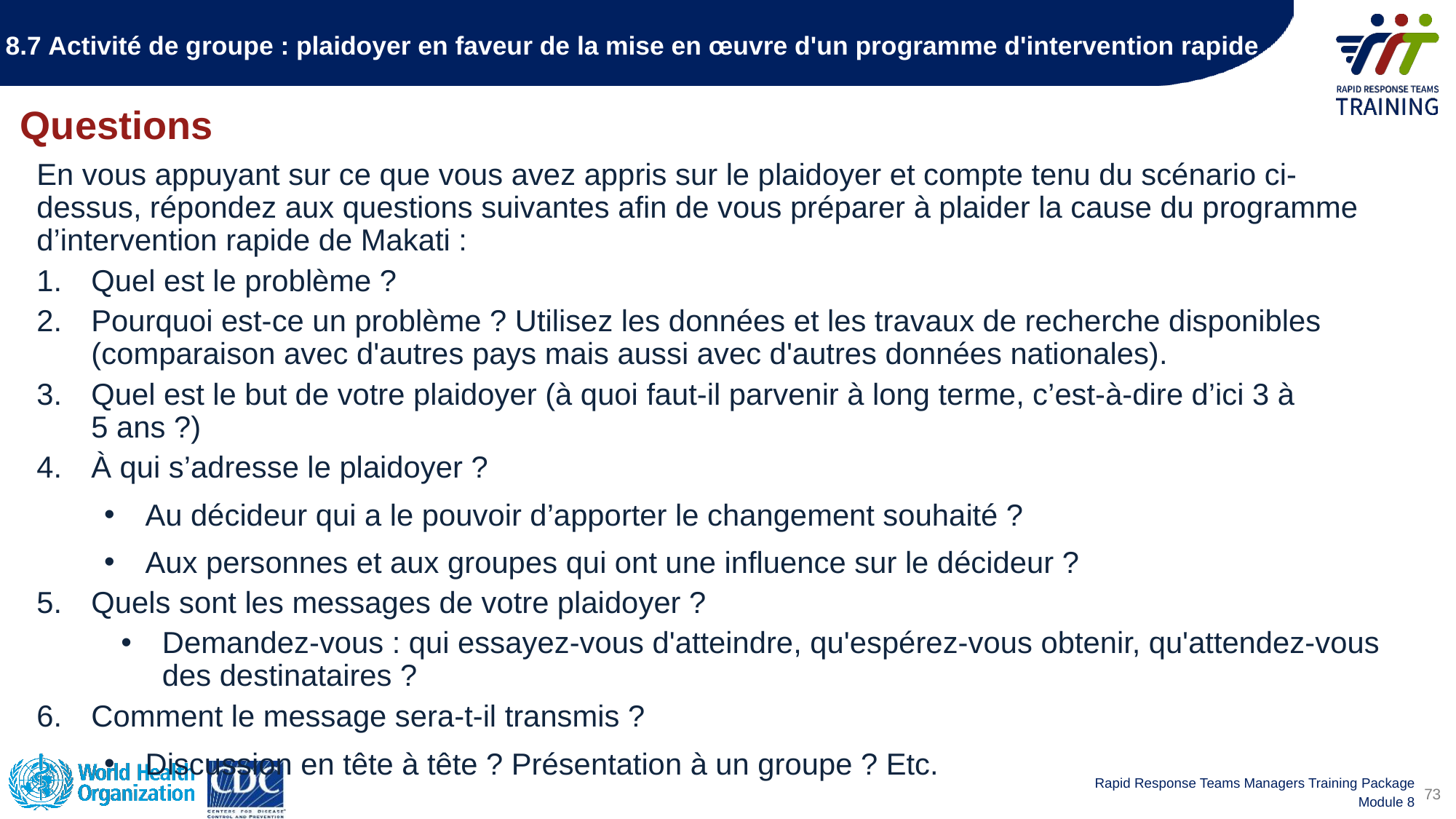

8.7 Activité de groupe : plaidoyer en faveur de la mise en œuvre d'un programme d'intervention rapide
# Questions
En vous appuyant sur ce que vous avez appris sur le plaidoyer et compte tenu du scénario ci-dessus, répondez aux questions suivantes afin de vous préparer à plaider la cause du programme d’intervention rapide de Makati :
Quel est le problème ?
Pourquoi est-ce un problème ? Utilisez les données et les travaux de recherche disponibles (comparaison avec d'autres pays mais aussi avec d'autres données nationales).
Quel est le but de votre plaidoyer (à quoi faut-il parvenir à long terme, c’est-à-dire d’ici 3 à 5 ans ?)
À qui s’adresse le plaidoyer ?
Au décideur qui a le pouvoir d’apporter le changement souhaité ?
Aux personnes et aux groupes qui ont une influence sur le décideur ?
Quels sont les messages de votre plaidoyer ?
Demandez-vous : qui essayez-vous d'atteindre, qu'espérez-vous obtenir, qu'attendez-vous des destinataires ?
Comment le message sera-t-il transmis ?
Discussion en tête à tête ? Présentation à un groupe ? Etc.

73